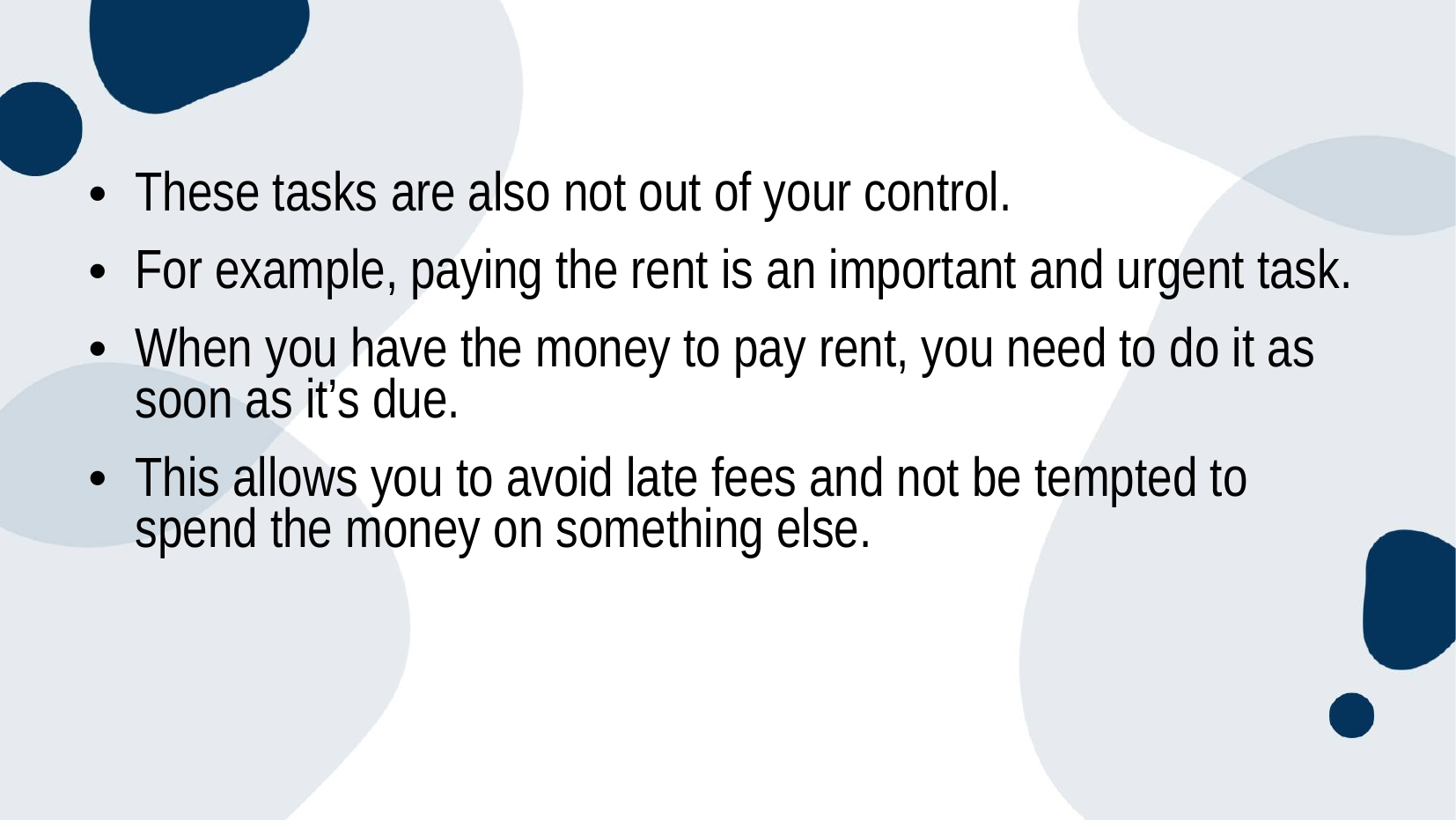

These tasks are also not out of your control.
For example, paying the rent is an important and urgent task.
When you have the money to pay rent, you need to do it as soon as it’s due.
This allows you to avoid late fees and not be tempted to  spend the money on something else.